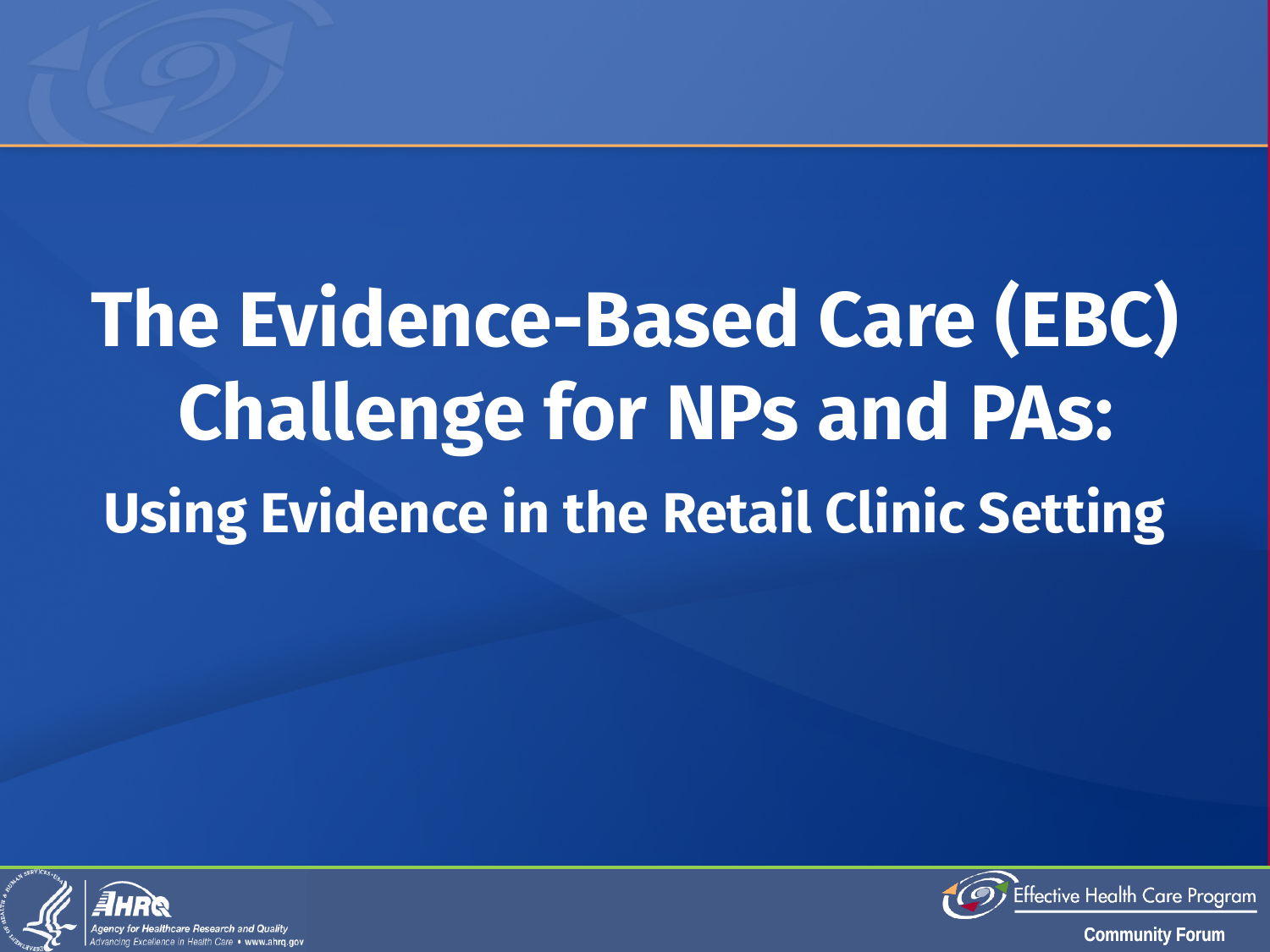

The Evidence-Based Care (EBC) Challenge for NPs and PAs:
Using Evidence in the Retail Clinic Setting